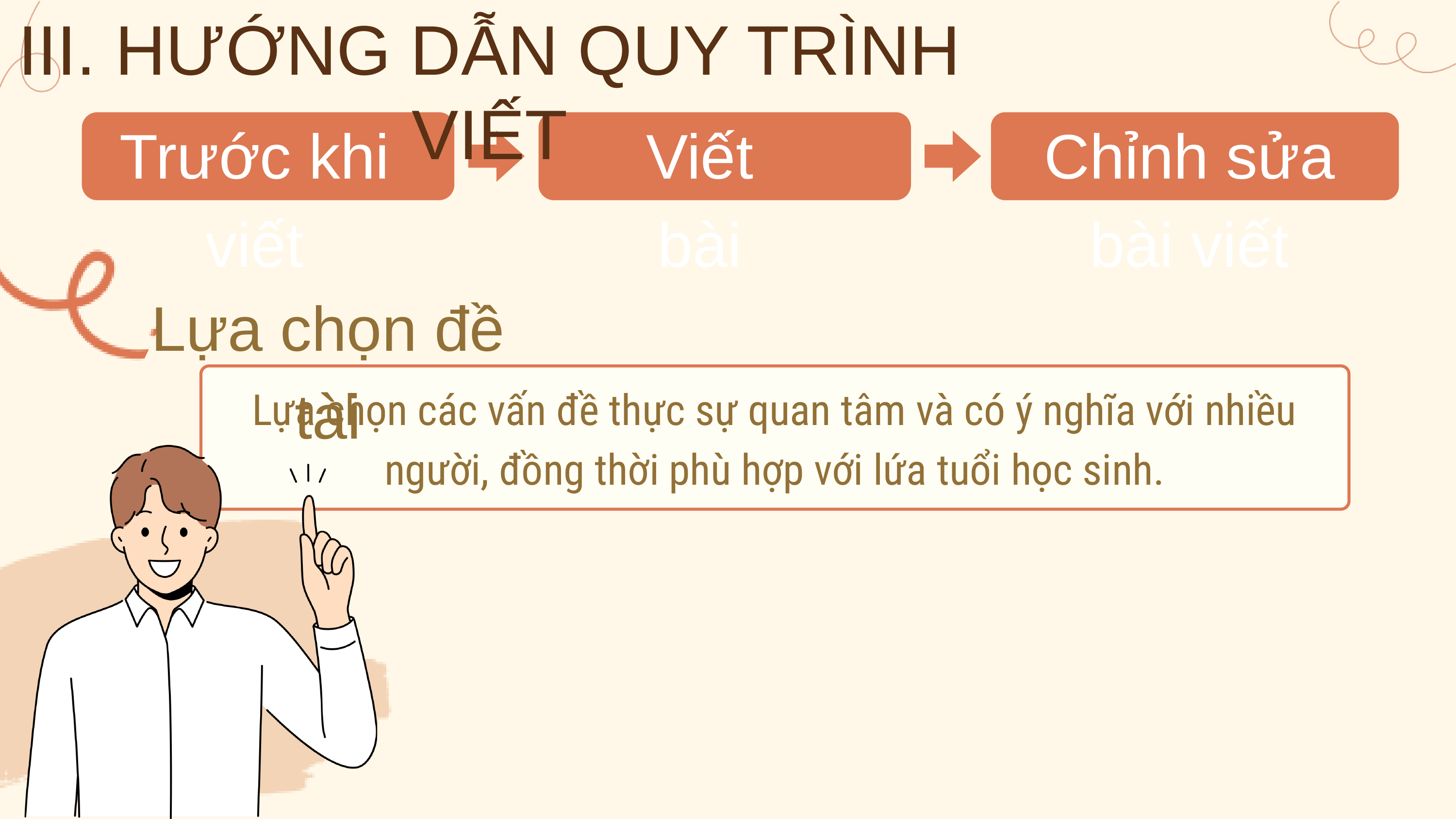

III. HƯỚNG DẪN QUY TRÌNH VIẾT
Trước khi viết
Viết bài
Chỉnh sửa bài viết

Lựa chọn đề tài

Lựa chọn các vấn đề thực sự quan tâm và có ý nghĩa với nhiều người, đồng thời phù hợp với lứa tuổi học sinh.